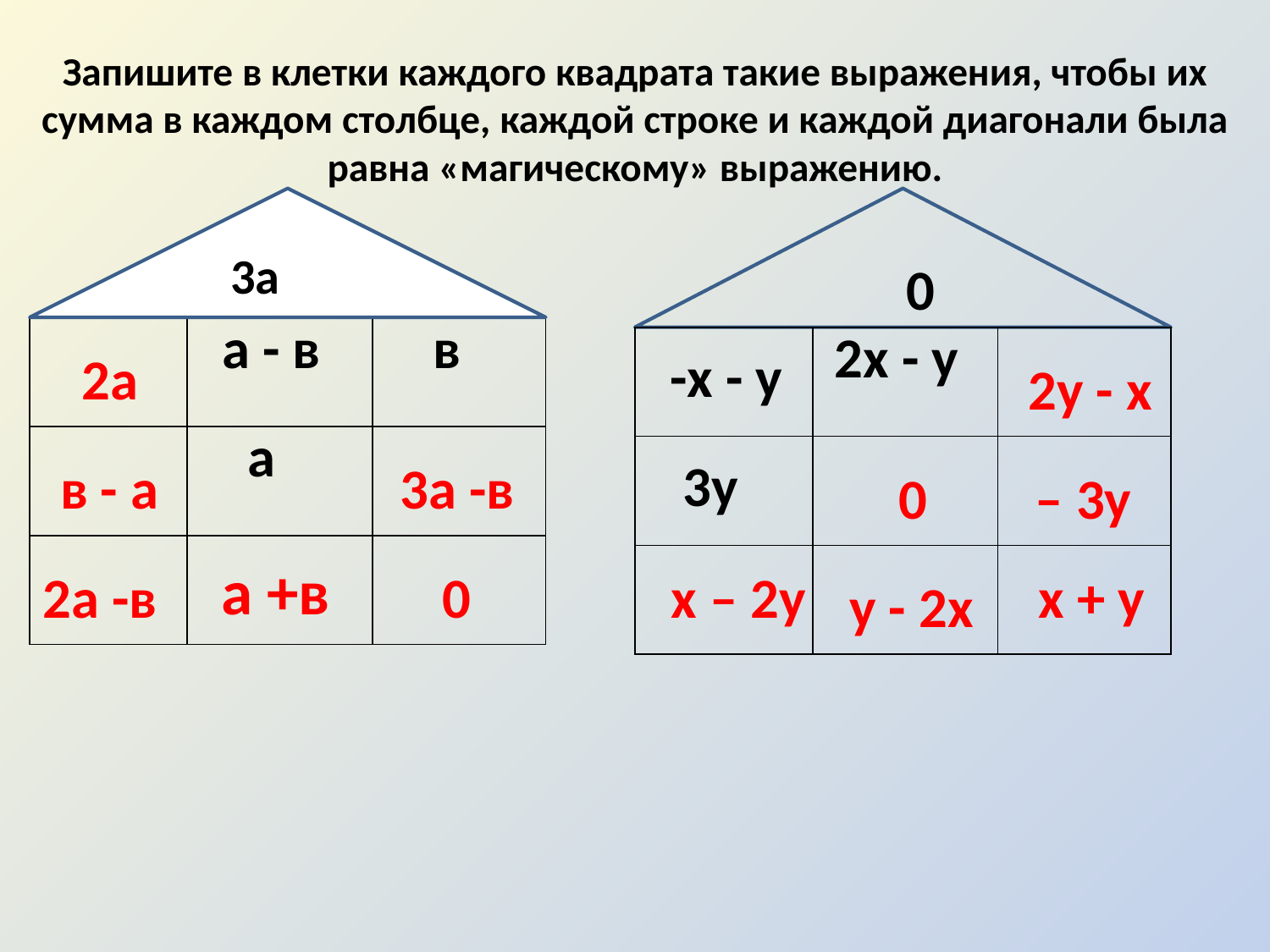

# Запишите в клетки каждого квадрата такие выражения, чтобы их сумма в каждом столбце, каждой строке и каждой диагонали была равна «магическому» выражению.
3а

3а
0
|  | а - в | в |
| --- | --- | --- |
|  | а |  |
|  |  |  |
| -х - у | 2х - у |  |
| --- | --- | --- |
| 3у |  |  |
|  |  |  |
2а
 2у - х
 в - а
3а -в
 0
– 3у
а +в
2а -в
 0
 х – 2у
 х + у
 у - 2х